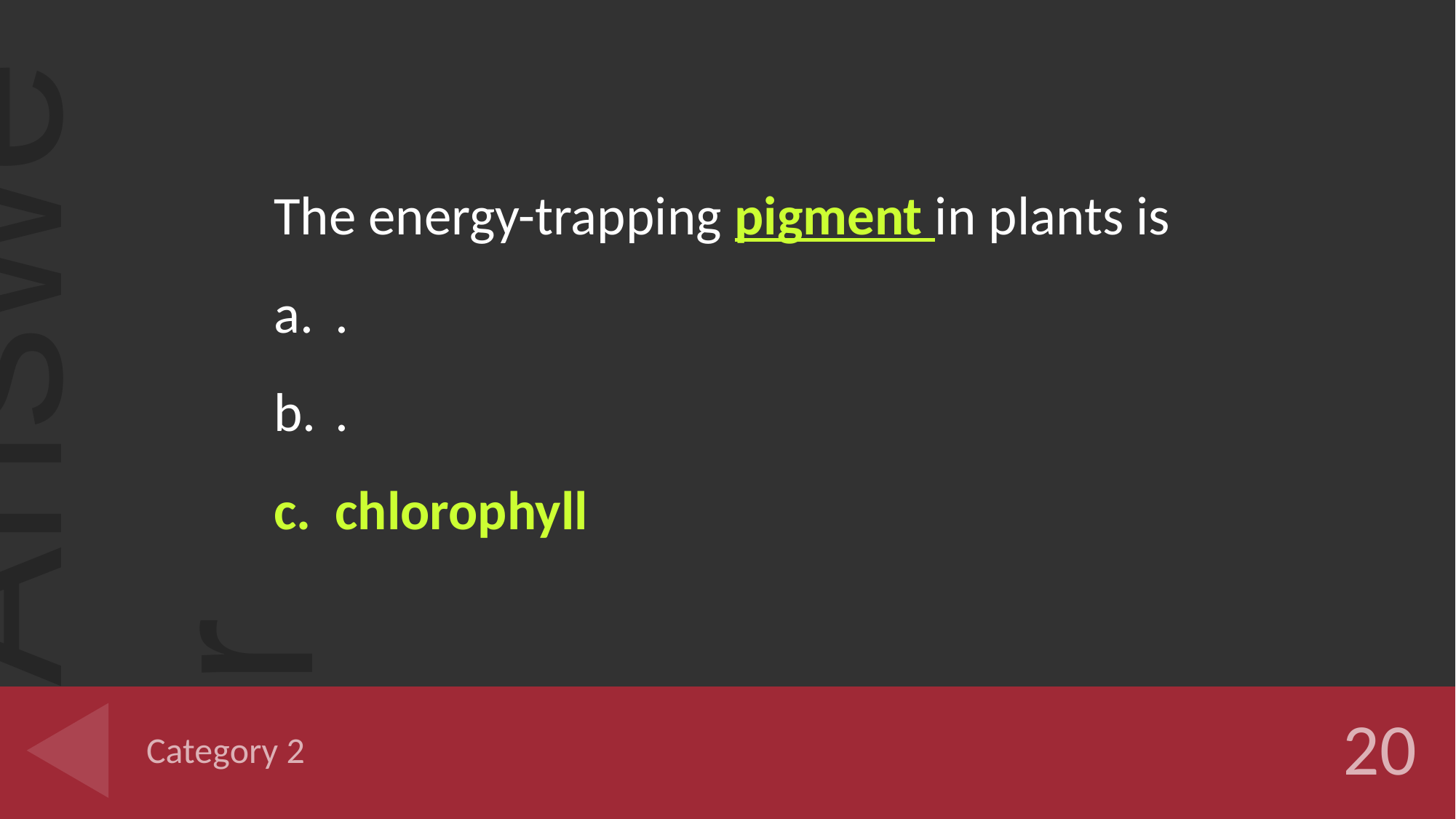

The energy-trapping pigment in plants is
.
.
chlorophyll

# Category 2
20